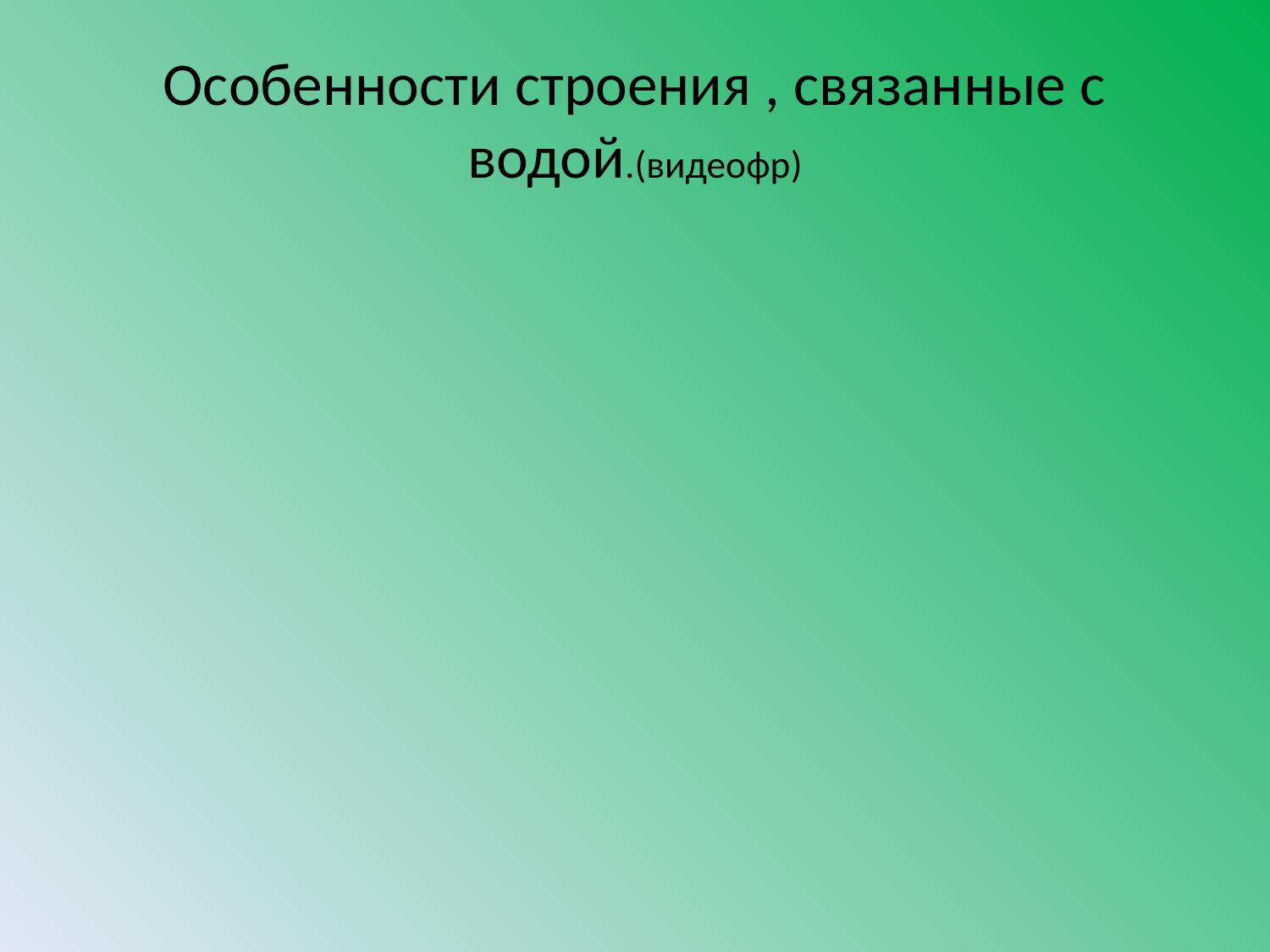

# Особенности строения , связанные с водой.(видеофр)